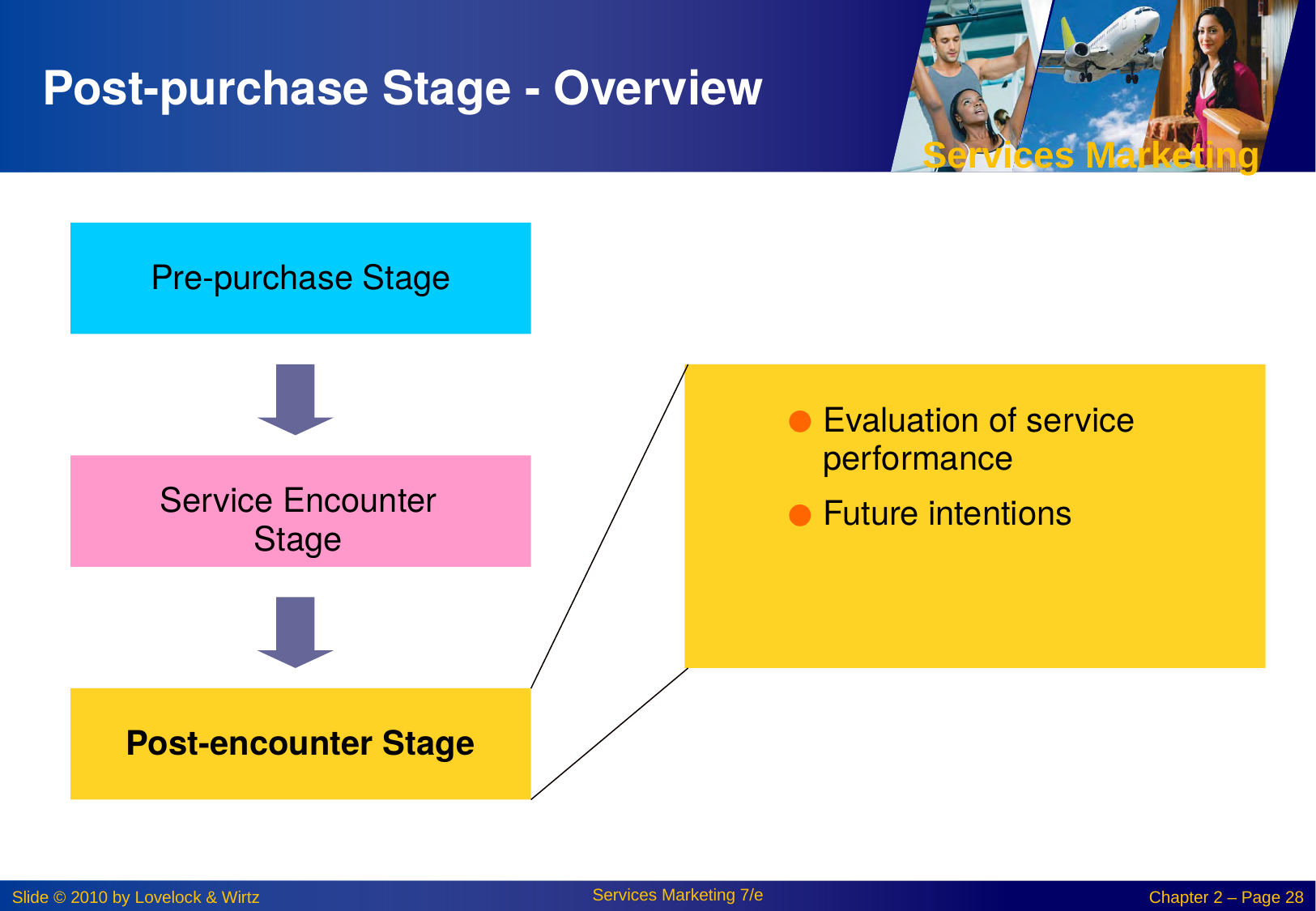

# Post-purchase Stage - Overview

Pre-purchase Stage

Evaluation of service performance
Future intentions

Service Encounter Stage

Post-encounter Stage